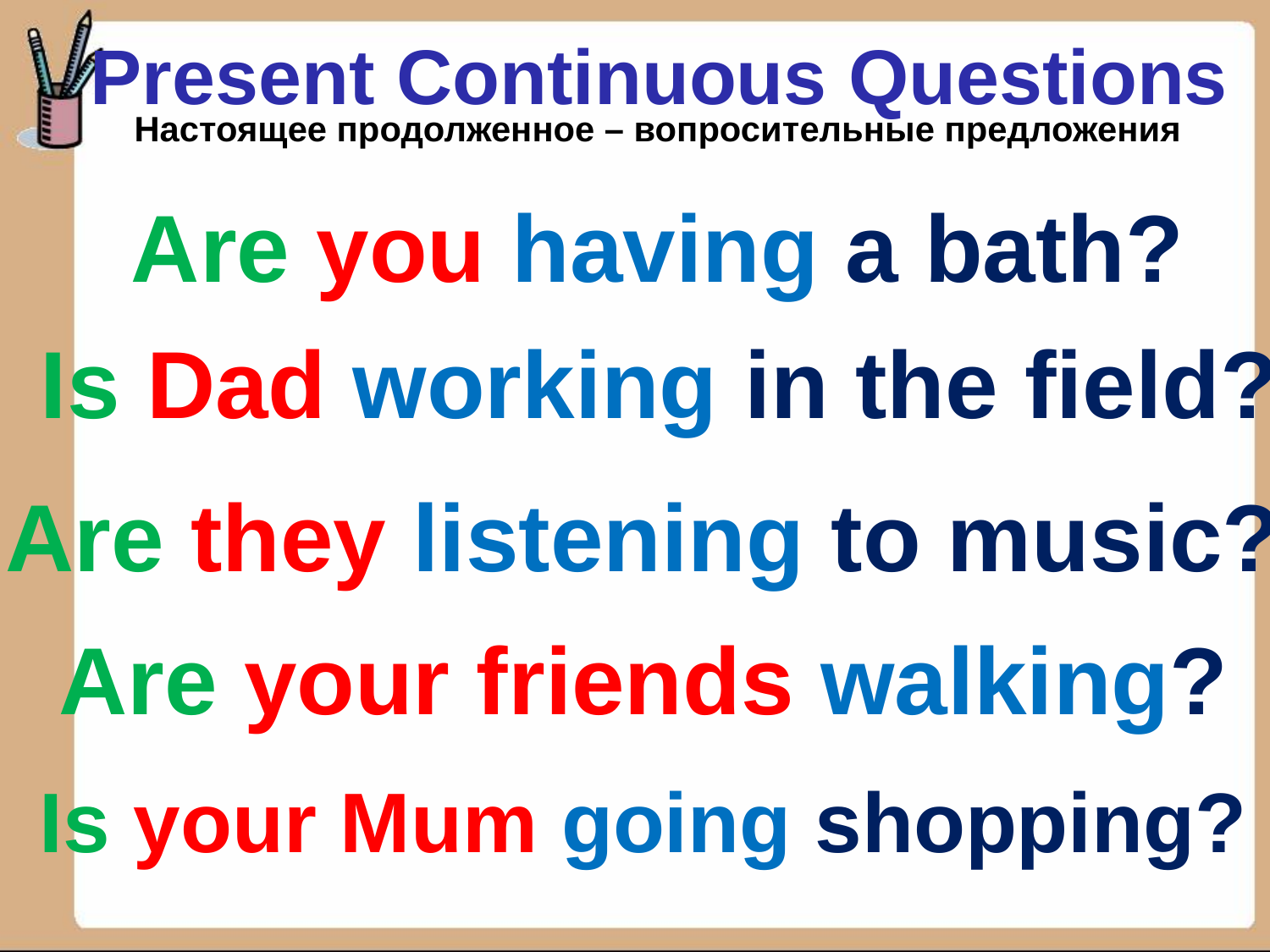

Present Continuous Questions
Настоящее продолженное – вопросительные предложения
Are you having a bath?
Is Dad working in the field?
Are they listening to music?
Are your friends walking?
Is your Mum going shopping?